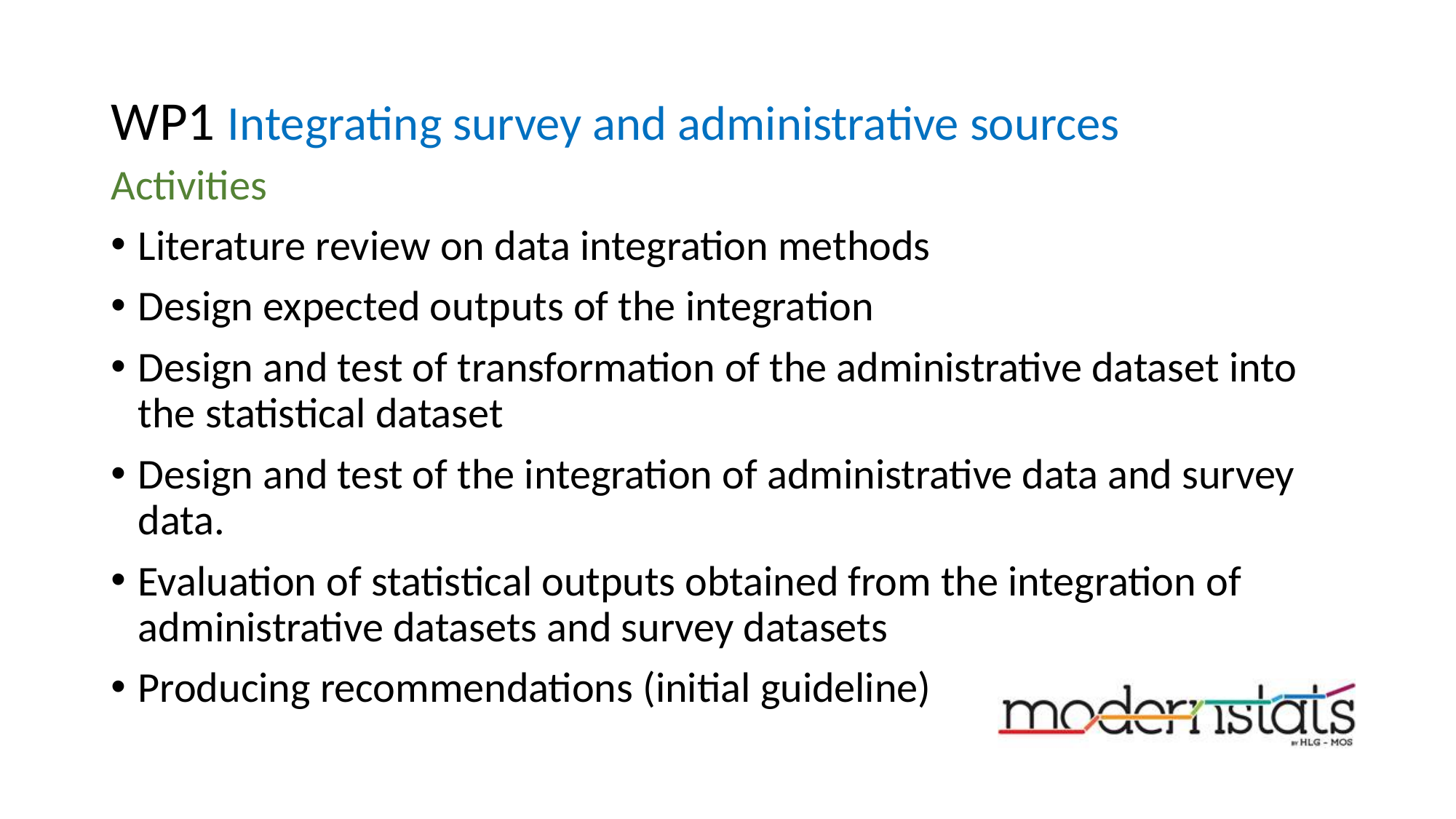

# WP1 Integrating survey and administrative sources
Activities
Literature review on data integration methods
Design expected outputs of the integration
Design and test of transformation of the administrative dataset into the statistical dataset
Design and test of the integration of administrative data and survey data.
Evaluation of statistical outputs obtained from the integration of administrative datasets and survey datasets
Producing recommendations (initial guideline)
13